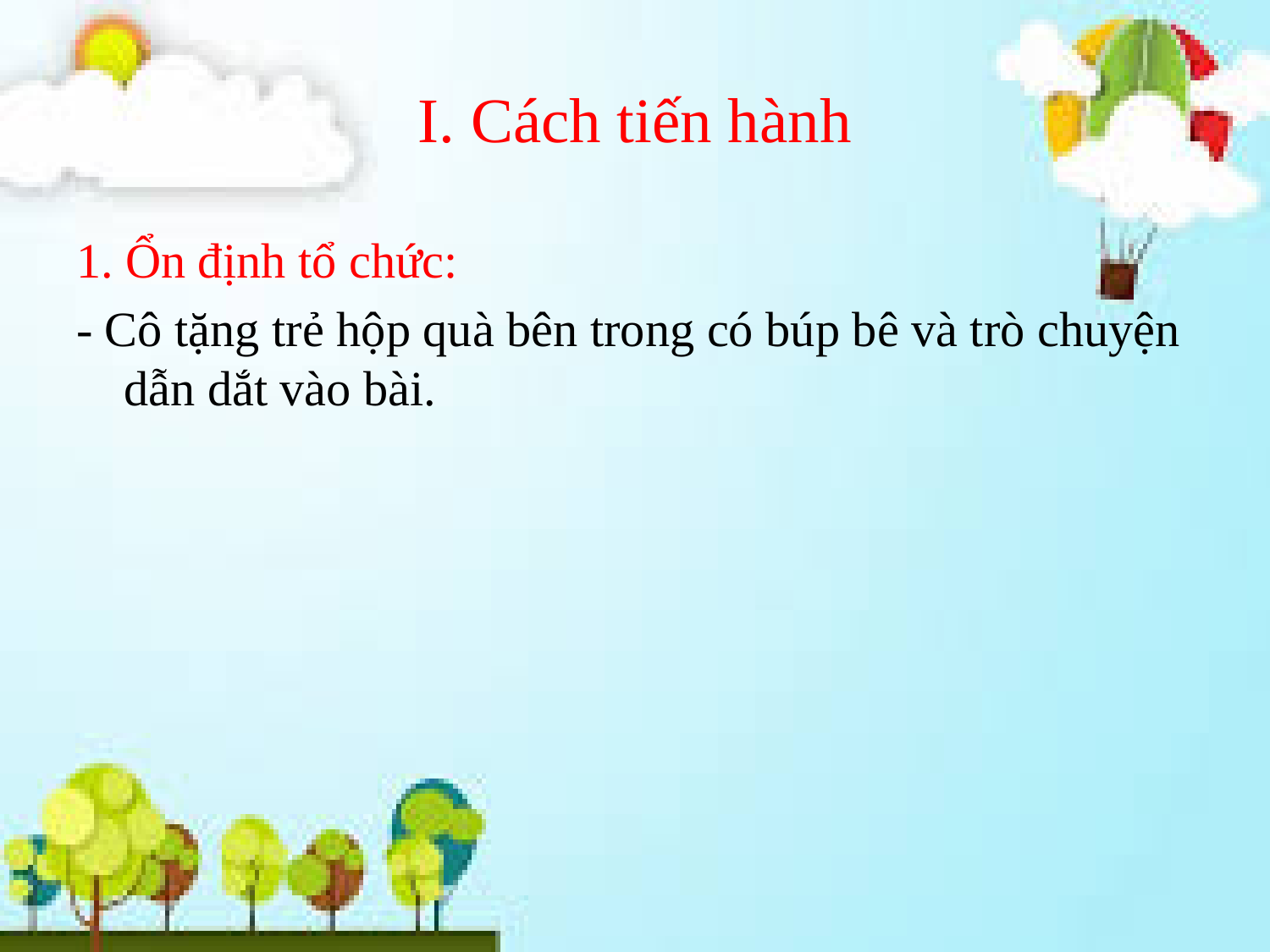

# I. Cách tiến hành
1. Ổn định tổ chức:
- Cô tặng trẻ hộp quà bên trong có búp bê và trò chuyện dẫn dắt vào bài.